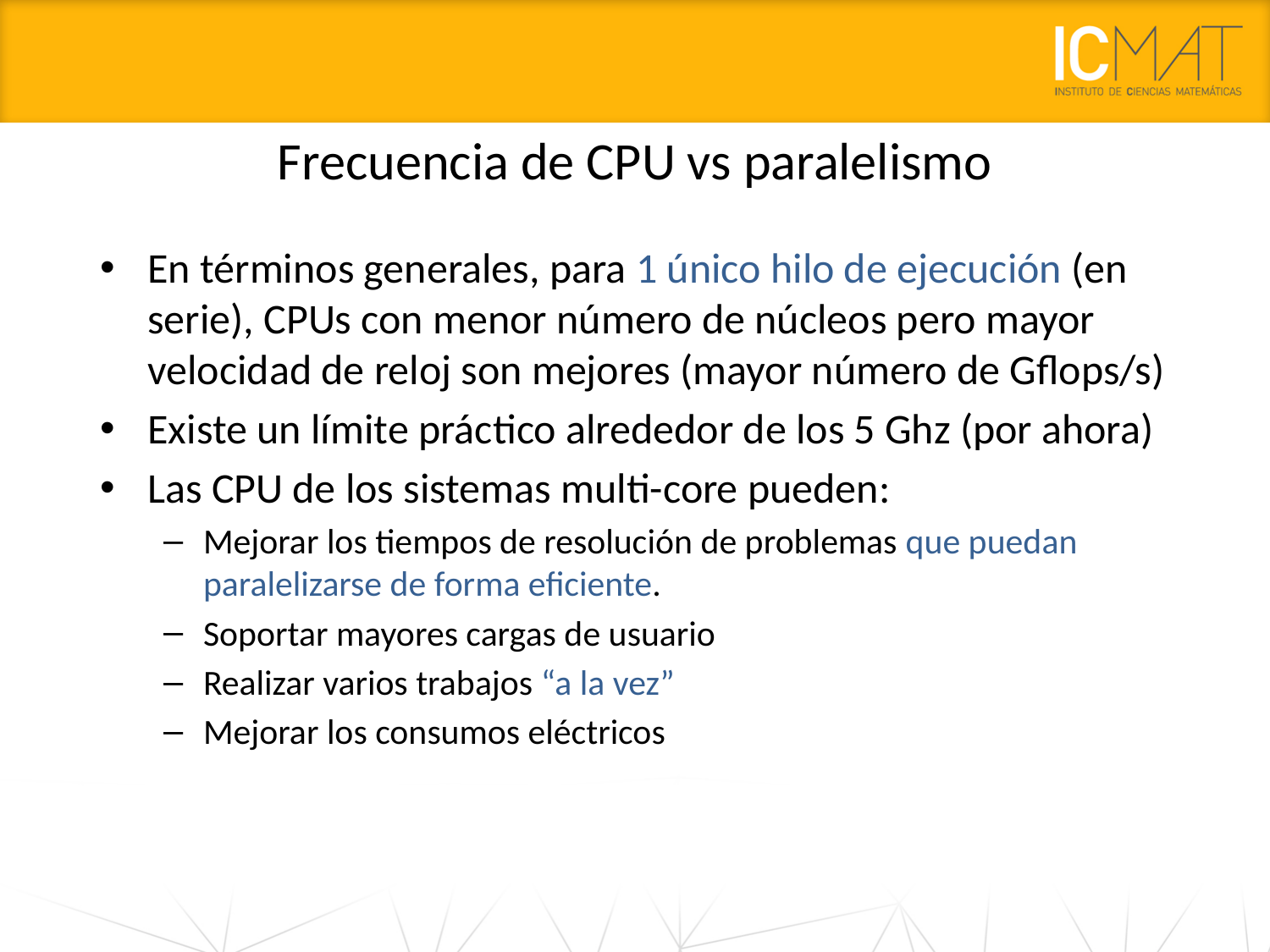

# Frecuencia de CPU vs paralelismo
En términos generales, para 1 único hilo de ejecución (en serie), CPUs con menor número de núcleos pero mayor velocidad de reloj son mejores (mayor número de Gflops/s)
Existe un límite práctico alrededor de los 5 Ghz (por ahora)
Las CPU de los sistemas multi-core pueden:
Mejorar los tiempos de resolución de problemas que puedan paralelizarse de forma eficiente.
Soportar mayores cargas de usuario
Realizar varios trabajos “a la vez”
Mejorar los consumos eléctricos